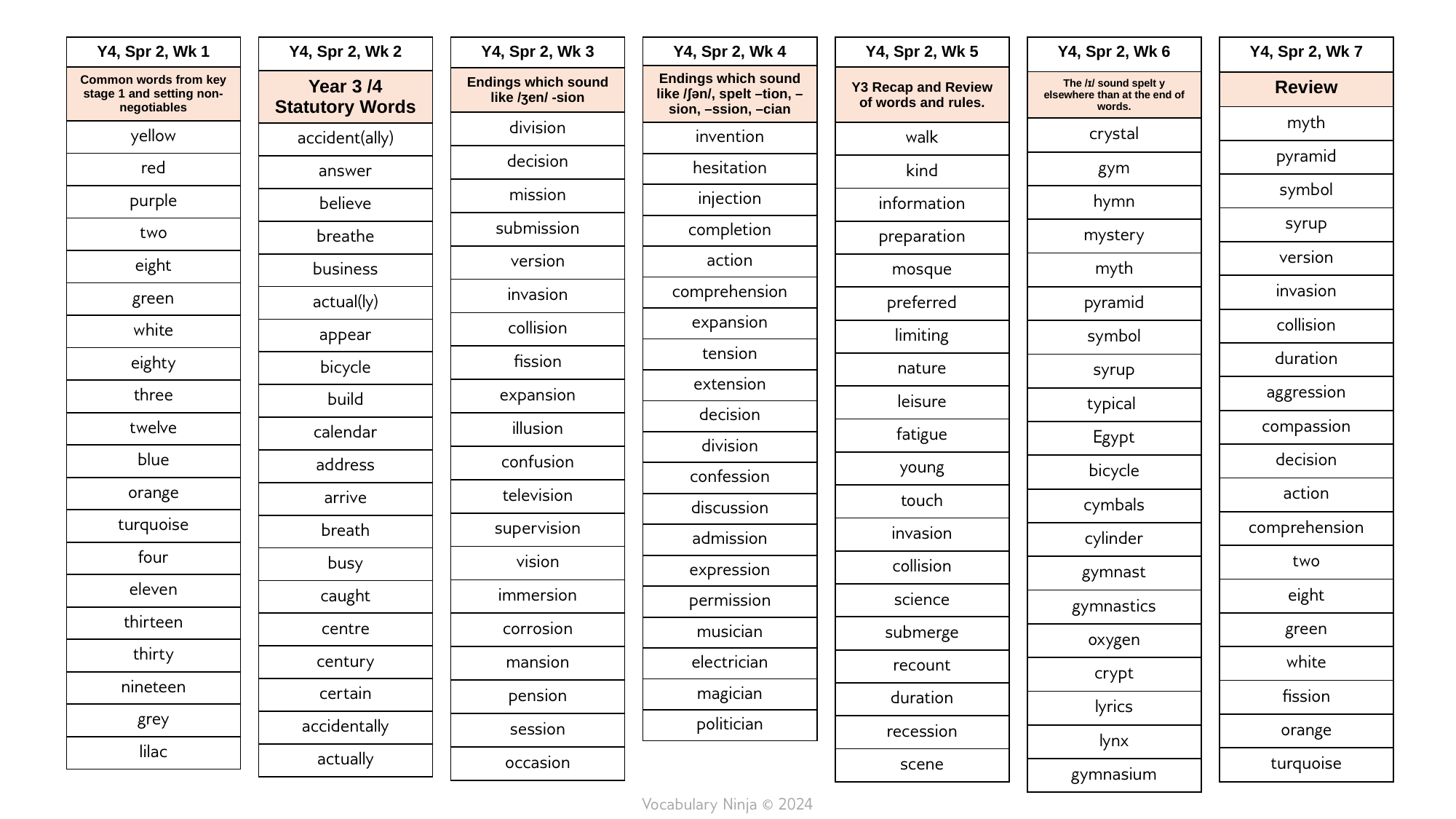

| Y4, Spr 2, Wk 2 |
| --- |
| Year 3 /4 Statutory Words |
| accident(ally) |
| answer |
| believe |
| breathe |
| business |
| actual(ly) |
| appear |
| bicycle |
| build |
| calendar |
| address |
| arrive |
| breath |
| busy |
| caught |
| centre |
| century |
| certain |
| accidentally |
| actually |
| Y4, Spr 2, Wk 3 |
| --- |
| Endings which sound like /ʒen/ -sion |
| division |
| decision |
| mission |
| submission |
| version |
| invasion |
| collision |
| fission |
| expansion |
| illusion |
| confusion |
| television |
| supervision |
| vision |
| immersion |
| corrosion |
| mansion |
| pension |
| session |
| occasion |
| Y4, Spr 2, Wk 5 |
| --- |
| Y3 Recap and Review of words and rules. |
| walk |
| kind |
| information |
| preparation |
| mosque |
| preferred |
| limiting |
| nature |
| leisure |
| fatigue |
| young |
| touch |
| invasion |
| collision |
| science |
| submerge |
| recount |
| duration |
| recession |
| scene |
| Y4, Spr 2, Wk 7 |
| --- |
| Review |
| myth |
| pyramid |
| symbol |
| syrup |
| version |
| invasion |
| collision |
| duration |
| aggression |
| compassion |
| decision |
| action |
| comprehension |
| two |
| eight |
| green |
| white |
| fission |
| orange |
| turquoise |
| Y4, Spr 2, Wk 6 |
| --- |
| The /ɪ/ sound spelt y elsewhere than at the end of words. |
| crystal |
| gym |
| hymn |
| mystery |
| myth |
| pyramid |
| symbol |
| syrup |
| typical |
| Egypt |
| bicycle |
| cymbals |
| cylinder |
| gymnast |
| gymnastics |
| oxygen |
| crypt |
| lyrics |
| lynx |
| gymnasium |
| Y4, Spr 2, Wk 1 |
| --- |
| Common words from key stage 1 and setting non-negotiables |
| yellow |
| red |
| purple |
| two |
| eight |
| green |
| white |
| eighty |
| three |
| twelve |
| blue |
| orange |
| turquoise |
| four |
| eleven |
| thirteen |
| thirty |
| nineteen |
| grey |
| lilac |
| Y4, Spr 2, Wk 4 |
| --- |
| Endings which sound like /ʃən/, spelt –tion, –sion, –ssion, –cian |
| invention |
| hesitation |
| injection |
| completion |
| action |
| comprehension |
| expansion |
| tension |
| extension |
| decision |
| division |
| confession |
| discussion |
| admission |
| expression |
| permission |
| musician |
| electrician |
| magician |
| politician |
Vocabulary Ninja © 2024